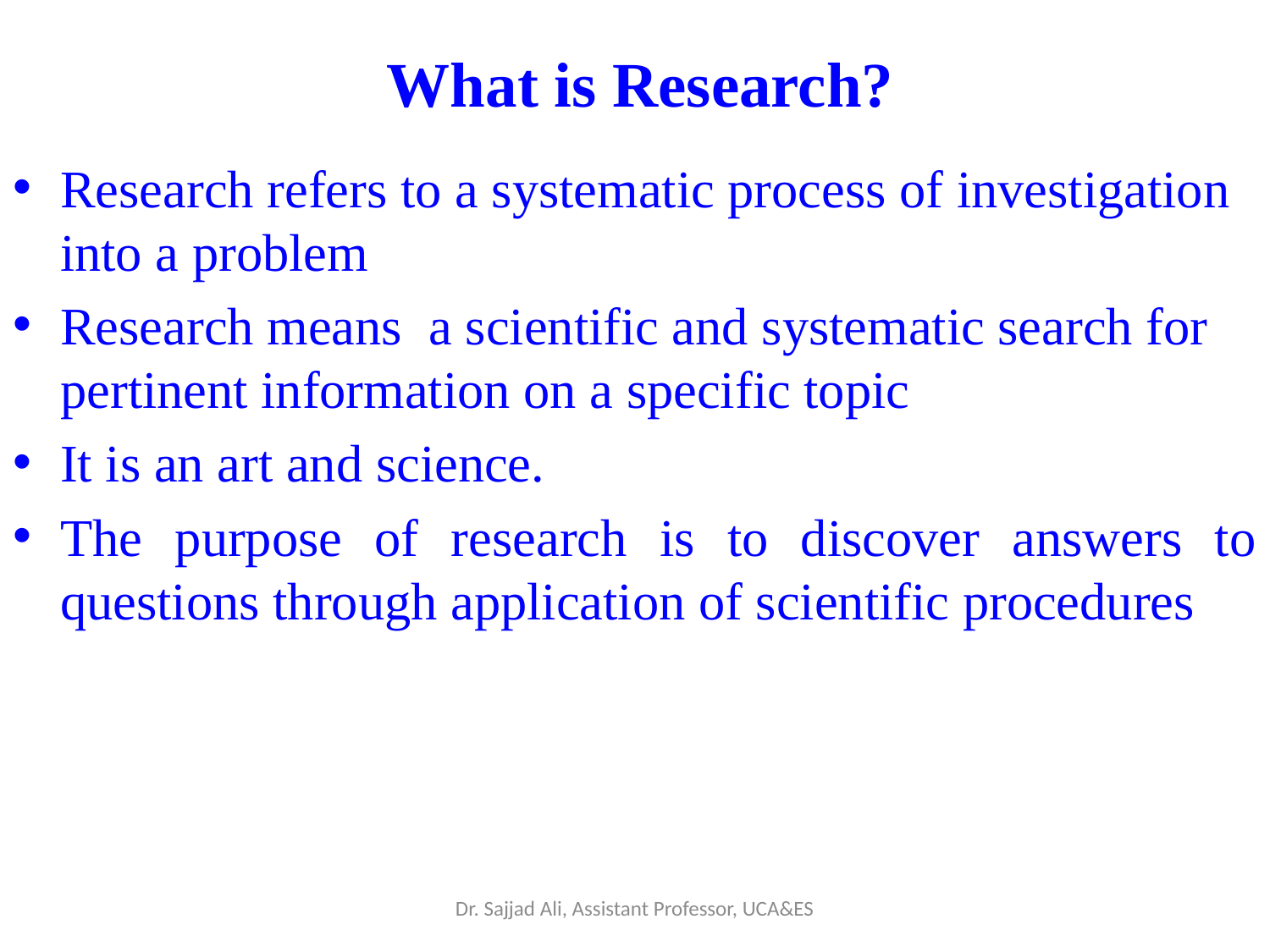

What is Research?
Research refers to a systematic process of investigation into a problem
Research means  a scientific and systematic search for pertinent information on a specific topic
It is an art and science.
The purpose of research is to discover answers to questions through application of scientific procedures
Dr. Sajjad Ali, Assistant Professor, UCA&ES